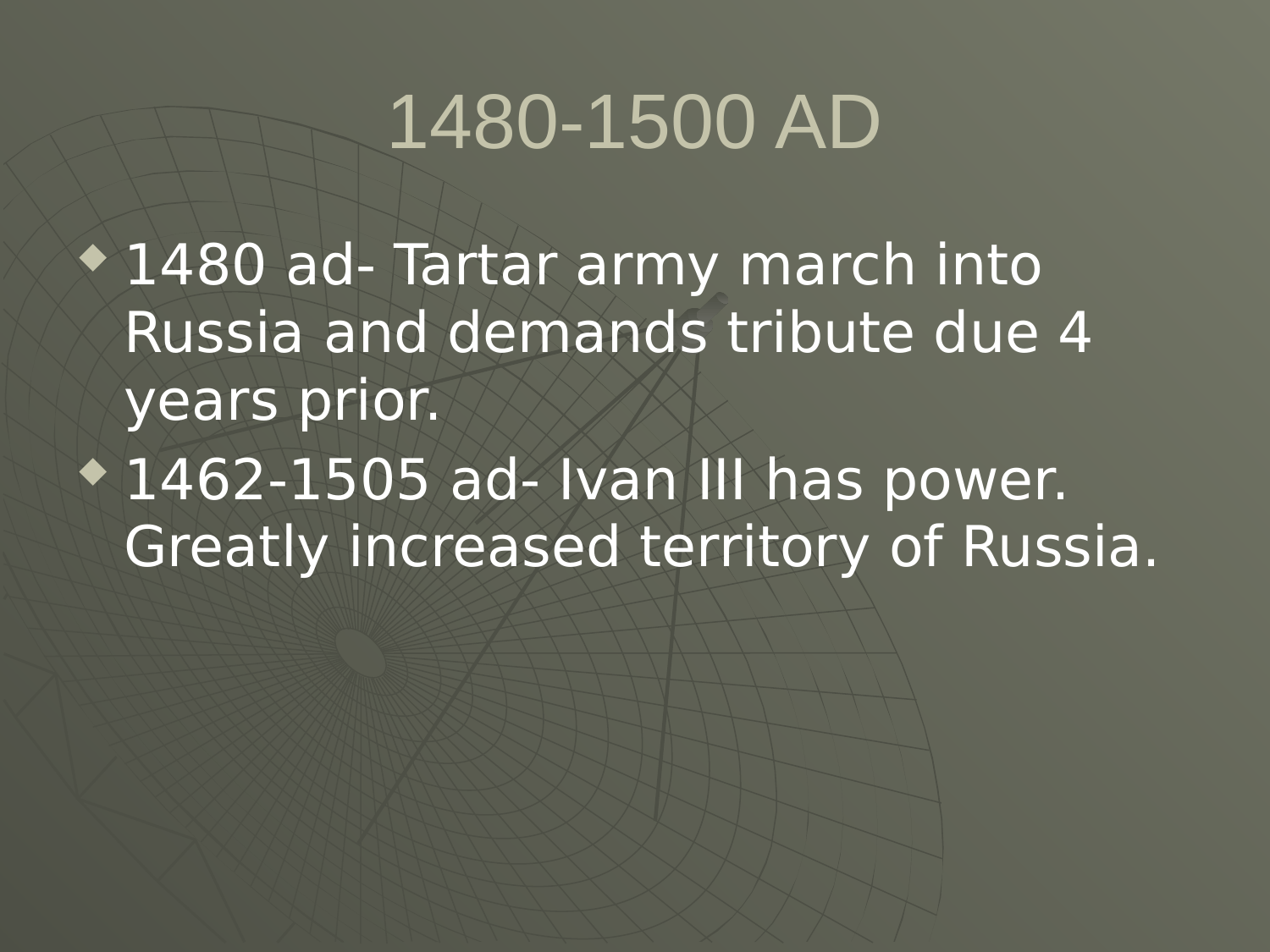

# 1480-1500 AD
1480 ad- Tartar army march into Russia and demands tribute due 4 years prior.
1462-1505 ad- Ivan III has power. Greatly increased territory of Russia.